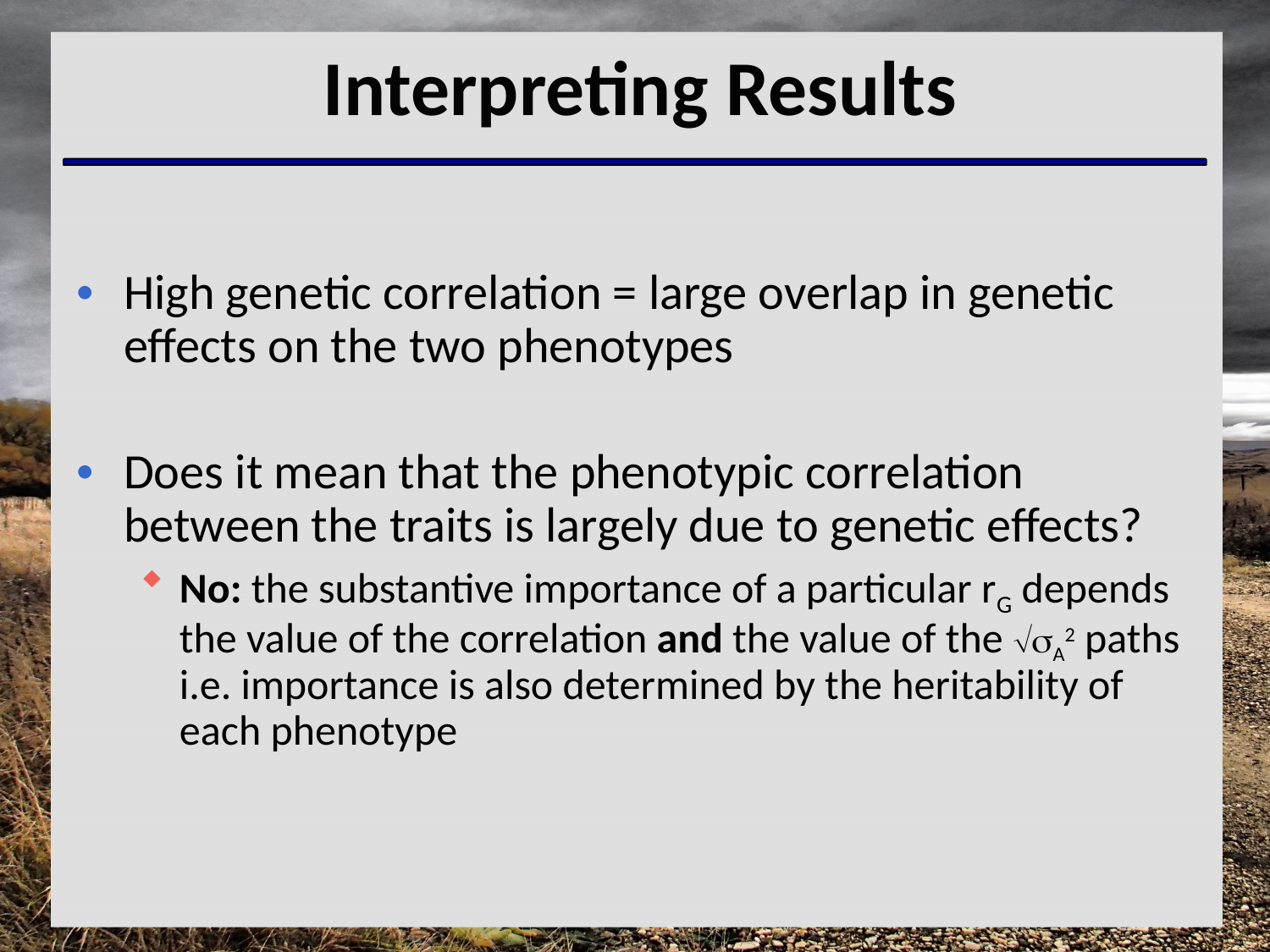

# Interpreting Results

High genetic correlation = large overlap in genetic effects on the two phenotypes

Does it mean that the phenotypic correlation between the traits is largely due to genetic effects?
No: the substantive importance of a particular rG depends the value of the correlation and the value of the √σA2 paths i.e. importance is also determined by the heritability of each phenotype